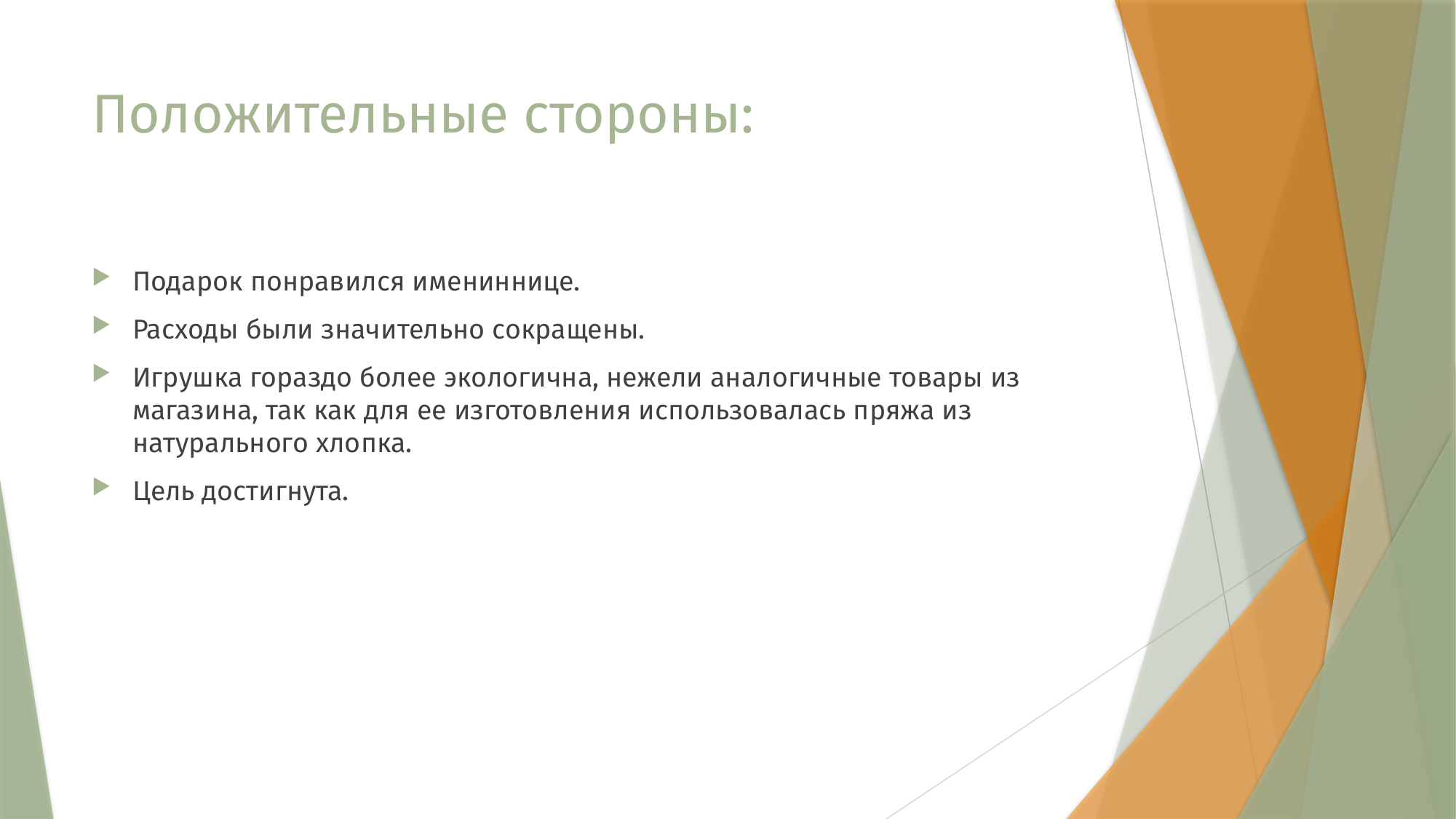

# Положительные стороны:
Подарок понравился имениннице.
Расходы были значительно сокращены.
Игрушка гораздо более экологична, нежели аналогичные товары из магазина, так как для ее изготовления использовалась пряжа из натурального хлопка.
Цель достигнута.